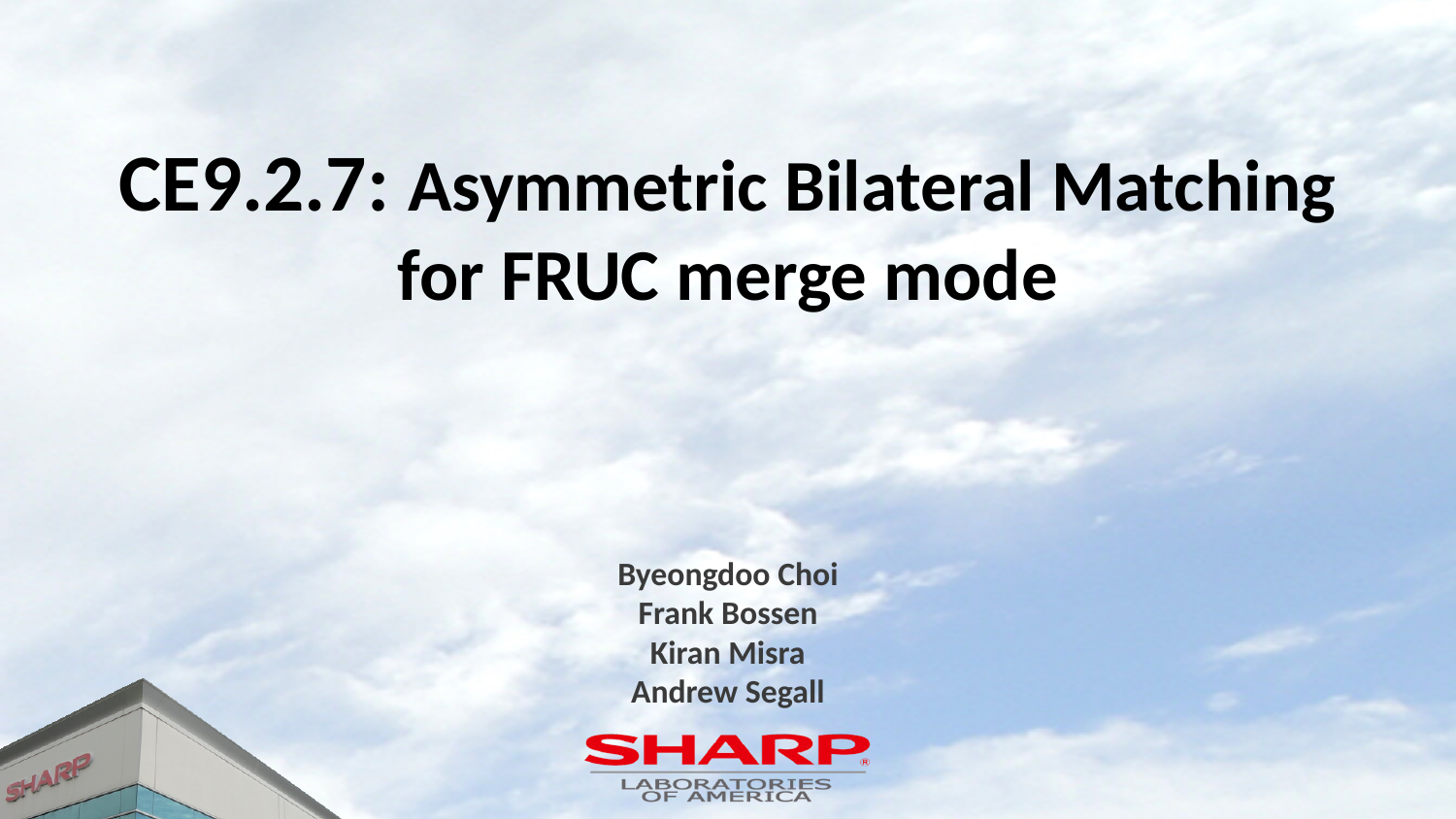

# CE9.2.7: Asymmetric Bilateral Matching for FRUC merge mode
Byeongdoo Choi
Frank Bossen
Kiran Misra
Andrew Segall